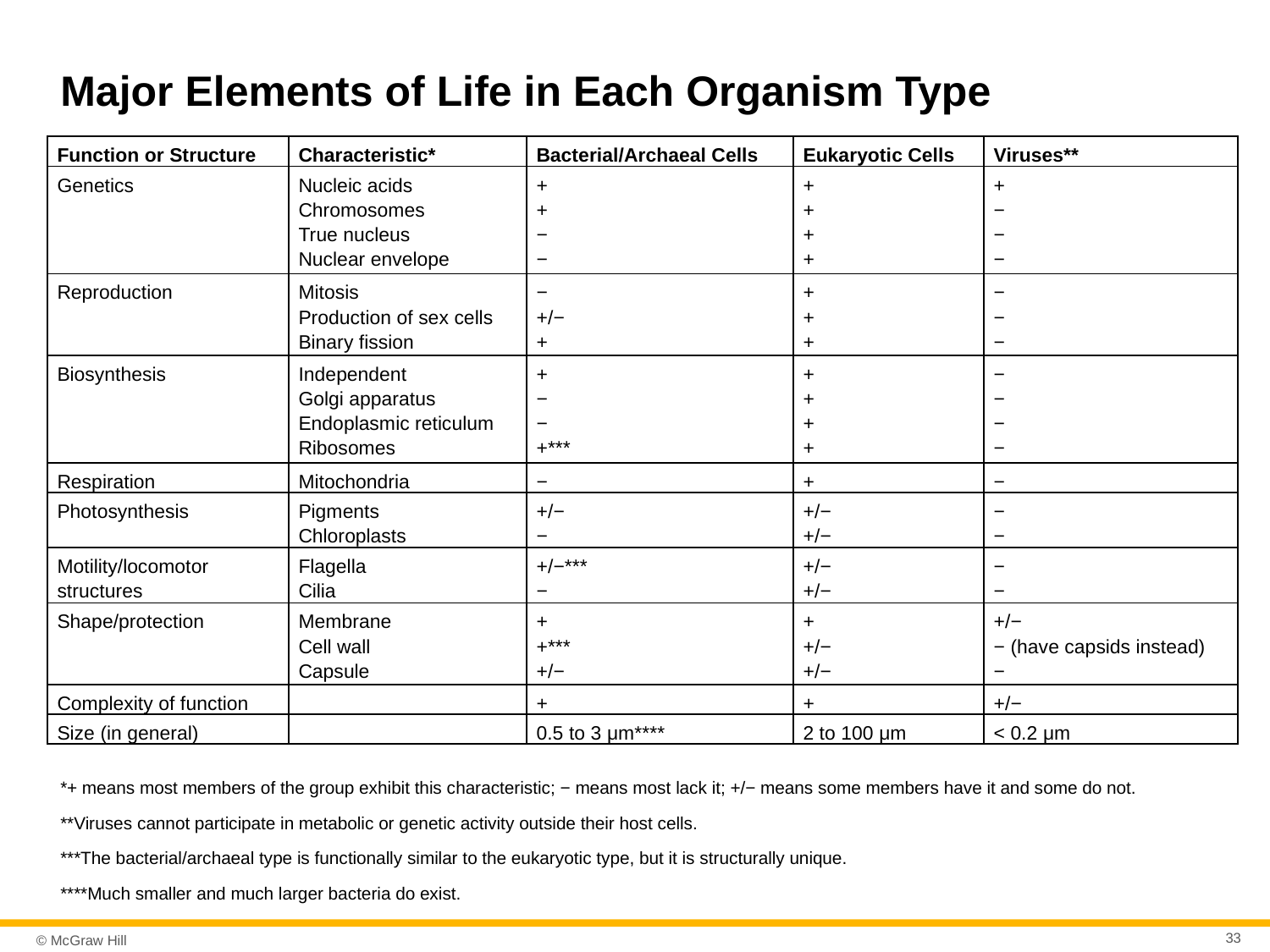

# Major Elements of Life in Each Organism Type
| Function or Structure | Characteristic\* | Bacterial/Archaeal Cells | Eukaryotic Cells | Viruses\*\* |
| --- | --- | --- | --- | --- |
| Genetics | Nucleic acids Chromosomes True nucleus Nuclear envelope | + + − − | + + + + | + − − − |
| Reproduction | Mitosis Production of sex cells Binary fission | − +/− + | + + + | − − − |
| Biosynthesis | Independent Golgi apparatus Endoplasmic reticulum Ribosomes | + − − +\*\*\* | + + + + | − − − − |
| Respiration | Mitochondria | − | + | − |
| Photosynthesis | Pigments Chloroplasts | +/− − | +/− +/− | − − |
| Motility/locomotor structures | Flagella Cilia | +/−\*\*\* − | +/− +/− | − − |
| Shape/protection | Membrane Cell wall Capsule | + +\*\*\* +/− | + +/− +/− | +/− − (have capsids instead) − |
| Complexity of function |  | + | + | +/− |
| Size (in general) |  | 0.5 to 3 μm\*\*\*\* | 2 to 100 μm | < 0.2 μm |
*+ means most members of the group exhibit this characteristic; − means most lack it; +/− means some members have it and some do not.
**Viruses cannot participate in metabolic or genetic activity outside their host cells.
***The bacterial/archaeal type is functionally similar to the eukaryotic type, but it is structurally unique.
****Much smaller and much larger bacteria do exist.